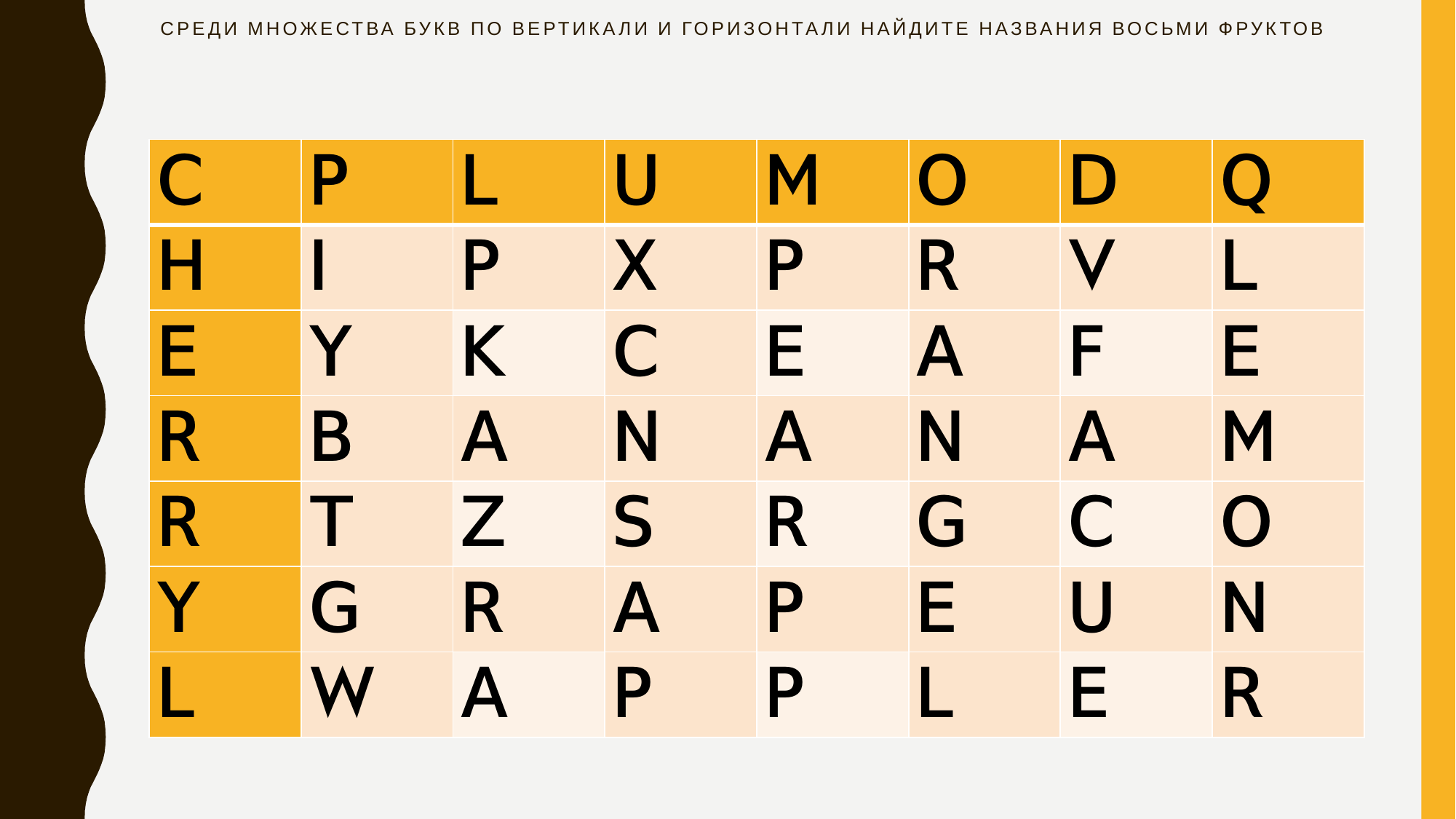

# Среди множества букв по вертикали и горизонтали найдите названия восьми фруктов
| C | P | L | U | M | O | D | Q |
| --- | --- | --- | --- | --- | --- | --- | --- |
| H | I | P | X | P | R | V | L |
| E | Y | K | C | E | A | F | E |
| R | B | A | N | A | N | A | M |
| R | T | Z | S | R | G | C | O |
| Y | G | R | A | P | E | U | N |
| L | W | A | P | P | L | E | R |